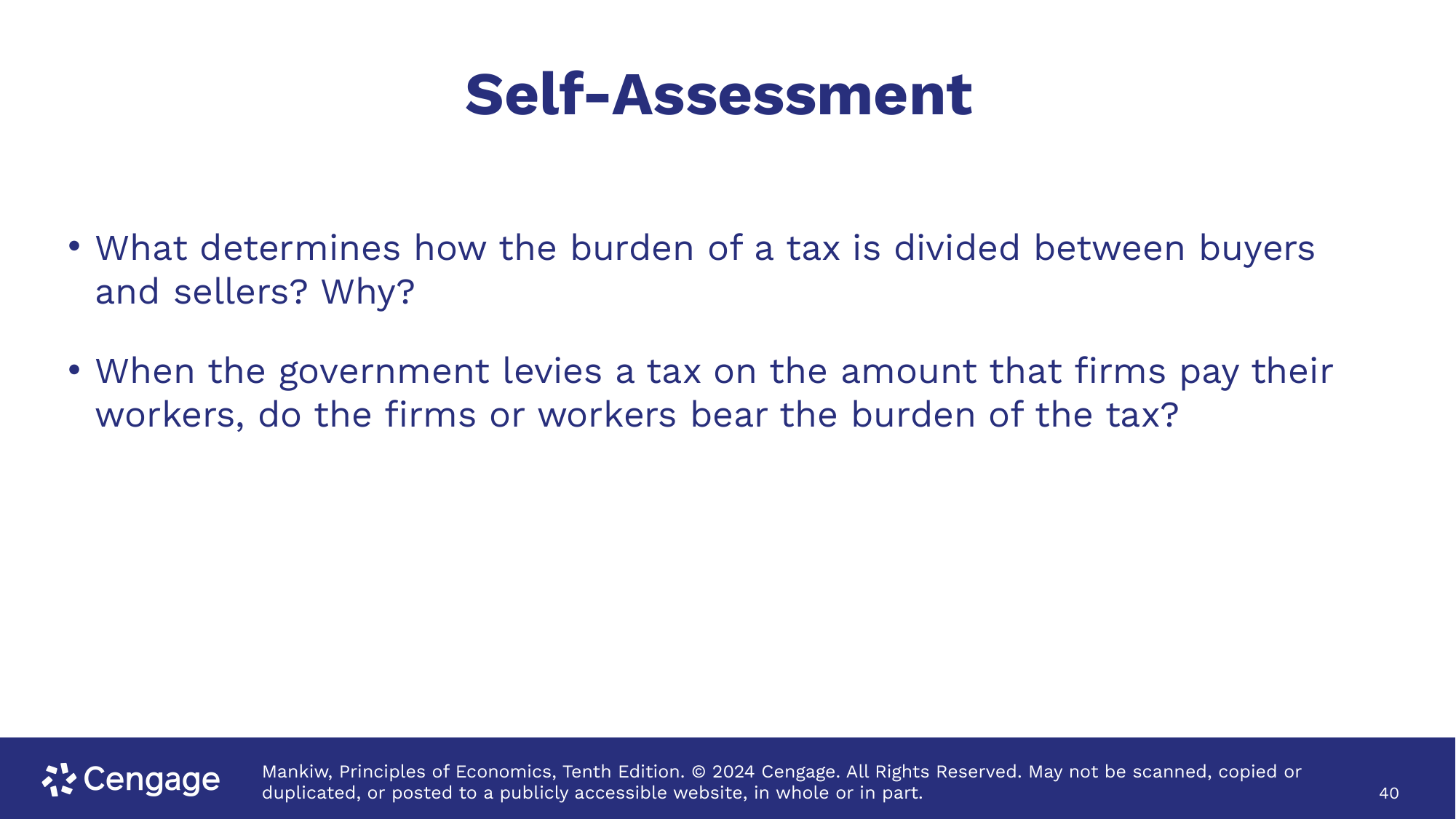

# Self-Assessment
What determines how the burden of a tax is divided between buyers and sellers? Why?
When the government levies a tax on the amount that firms pay their workers, do the firms or workers bear the burden of the tax?